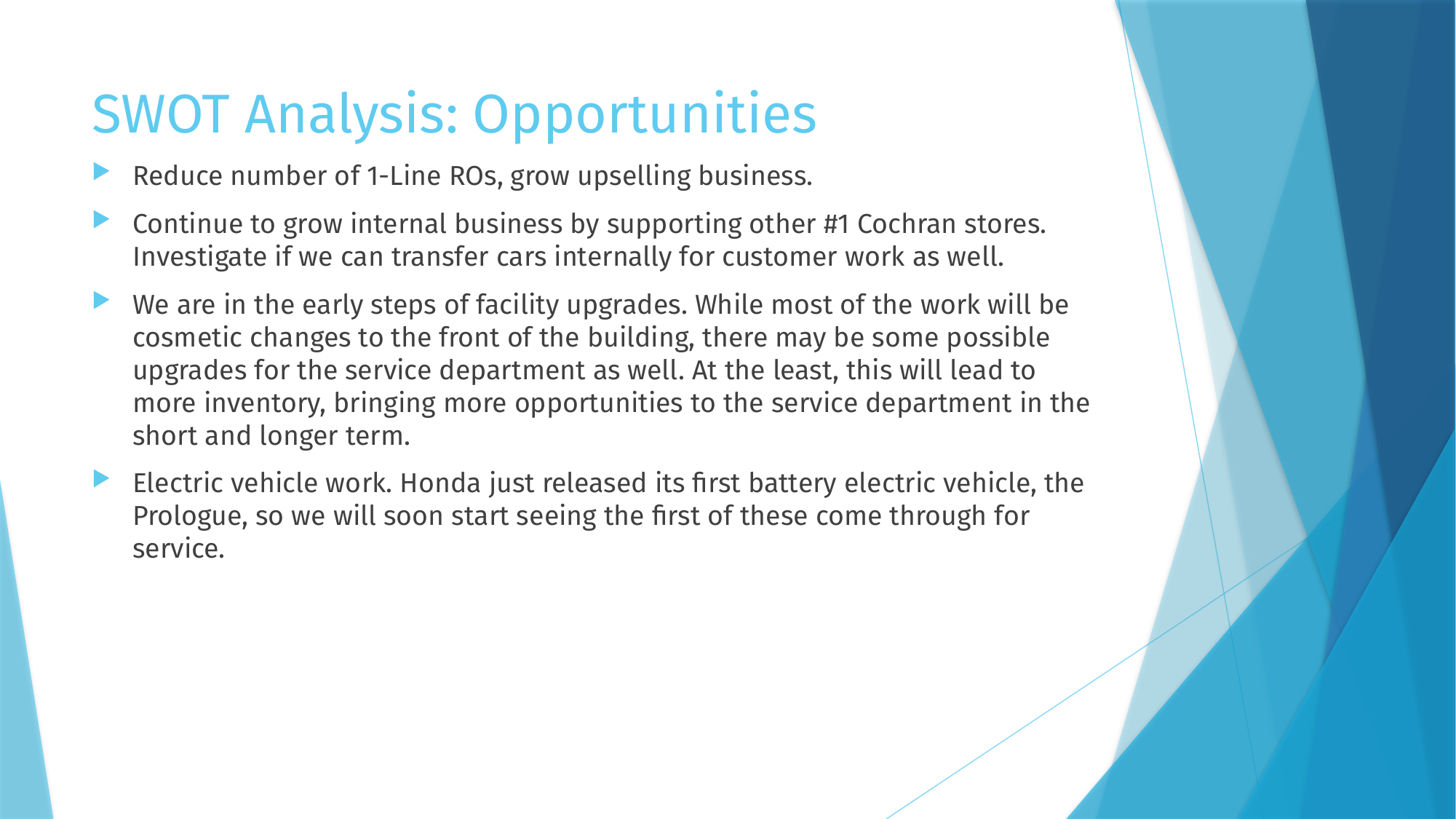

# SWOT Analysis: Opportunities
Reduce number of 1-Line ROs, grow upselling business.
Continue to grow internal business by supporting other #1 Cochran stores. Investigate if we can transfer cars internally for customer work as well.
We are in the early steps of facility upgrades. While most of the work will be cosmetic changes to the front of the building, there may be some possible upgrades for the service department as well. At the least, this will lead to more inventory, bringing more opportunities to the service department in the short and longer term.
Electric vehicle work. Honda just released its first battery electric vehicle, the Prologue, so we will soon start seeing the first of these come through for service.